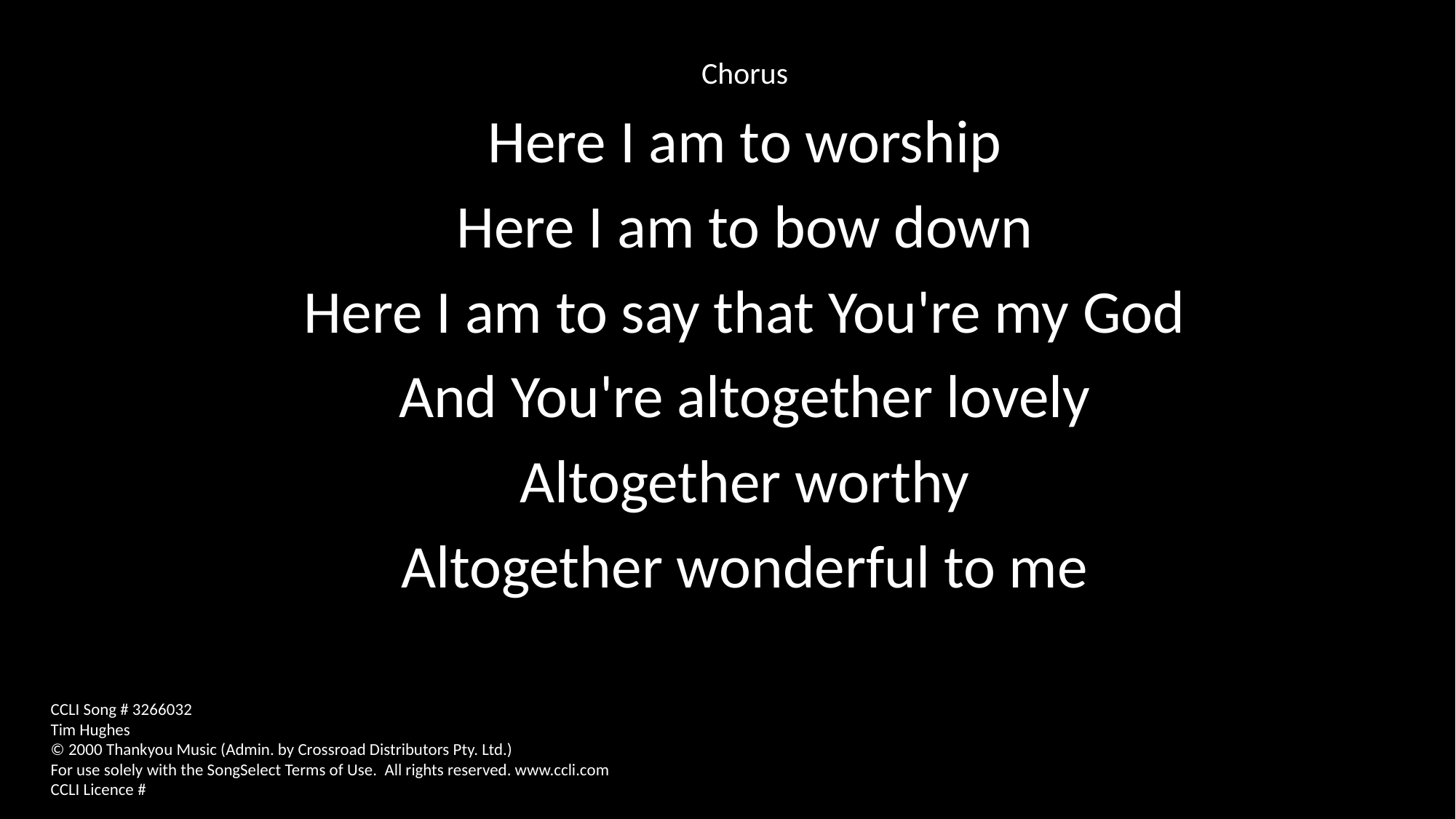

Chorus
Here I am to worship
Here I am to bow down
Here I am to say that You're my God
And You're altogether lovely
Altogether worthy
Altogether wonderful to me
CCLI Song # 3266032
Tim Hughes
© 2000 Thankyou Music (Admin. by Crossroad Distributors Pty. Ltd.)
For use solely with the SongSelect Terms of Use.  All rights reserved. www.ccli.com
CCLI Licence #